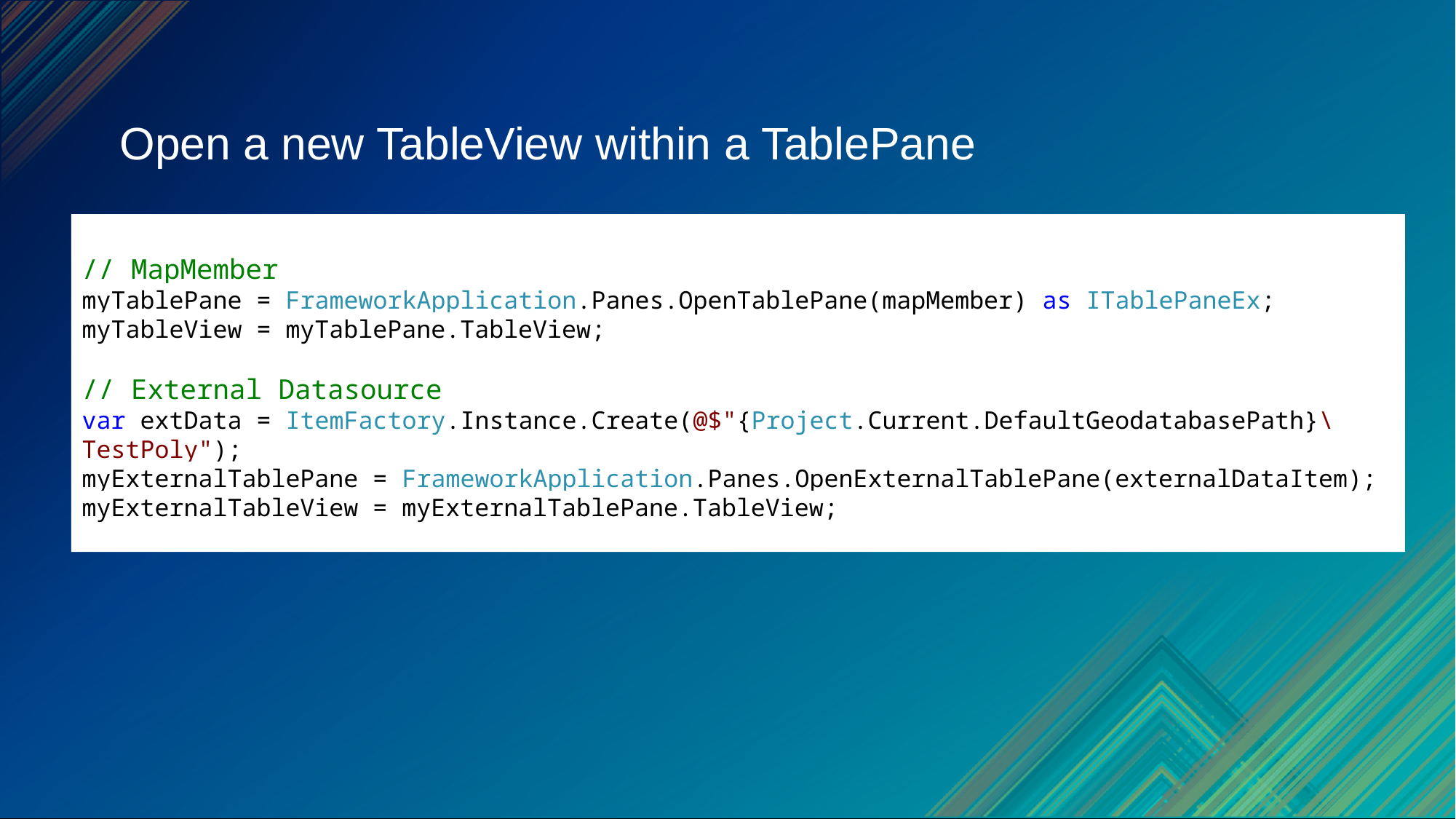

# Open a new TableView within a TablePane

// MapMember
myTablePane = FrameworkApplication.Panes.OpenTablePane(mapMember) as ITablePaneEx;
myTableView = myTablePane.TableView;

// External Datasource
var extData = ItemFactory.Instance.Create(@$"{Project.Current.DefaultGeodatabasePath}\TestPoly");
myExternalTablePane = FrameworkApplication.Panes.OpenExternalTablePane(externalDataItem);
myExternalTableView = myExternalTablePane.TableView;